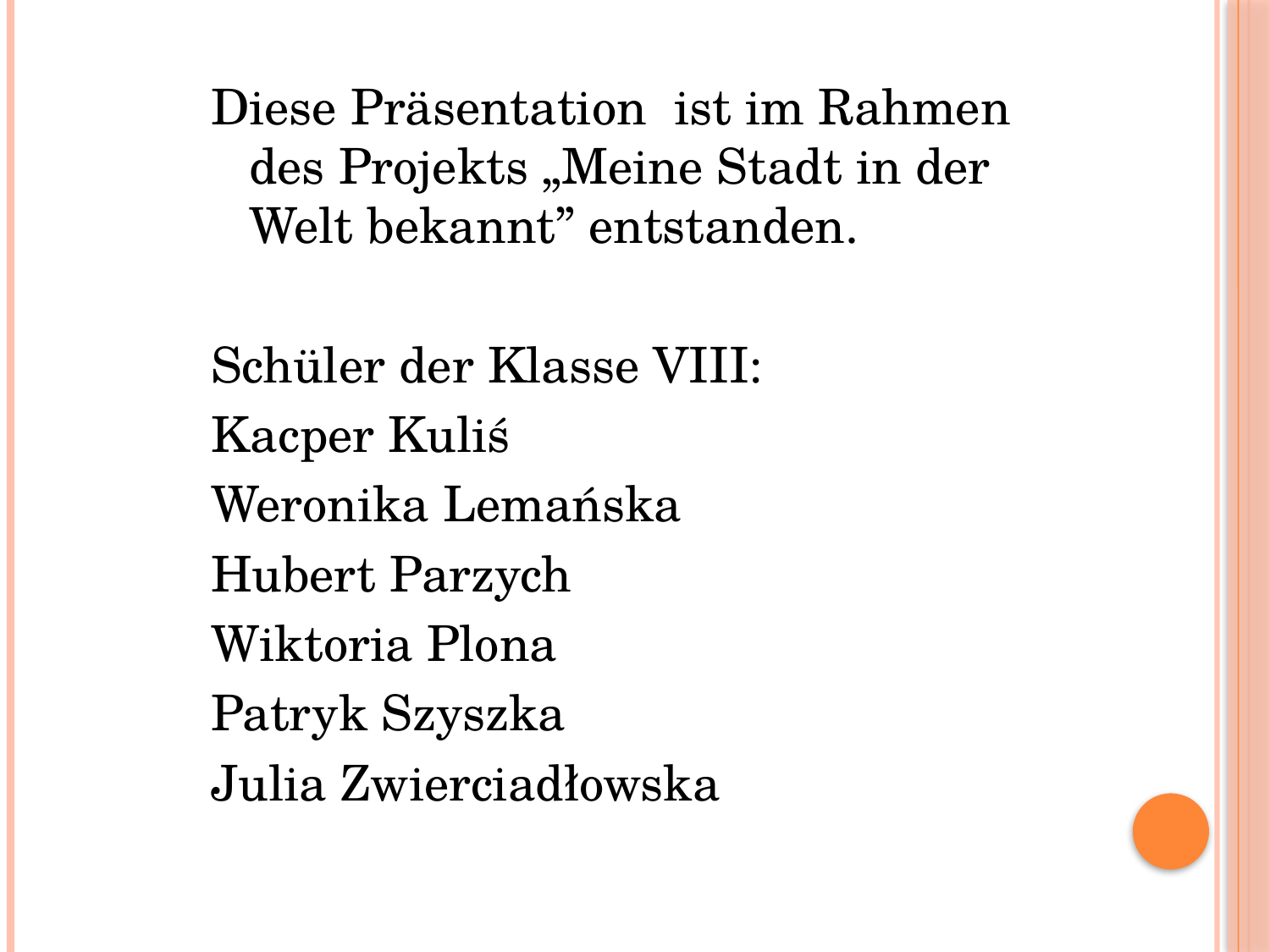

Diese Präsentation  ist im Rahmen des Projekts „Meine Stadt in der Welt bekannt” entstanden.

Schüler der Klasse VIII:
Kacper Kuliś
Weronika Lemańska
Hubert Parzych
Wiktoria Plona
Patryk Szyszka
Julia Zwierciadłowska